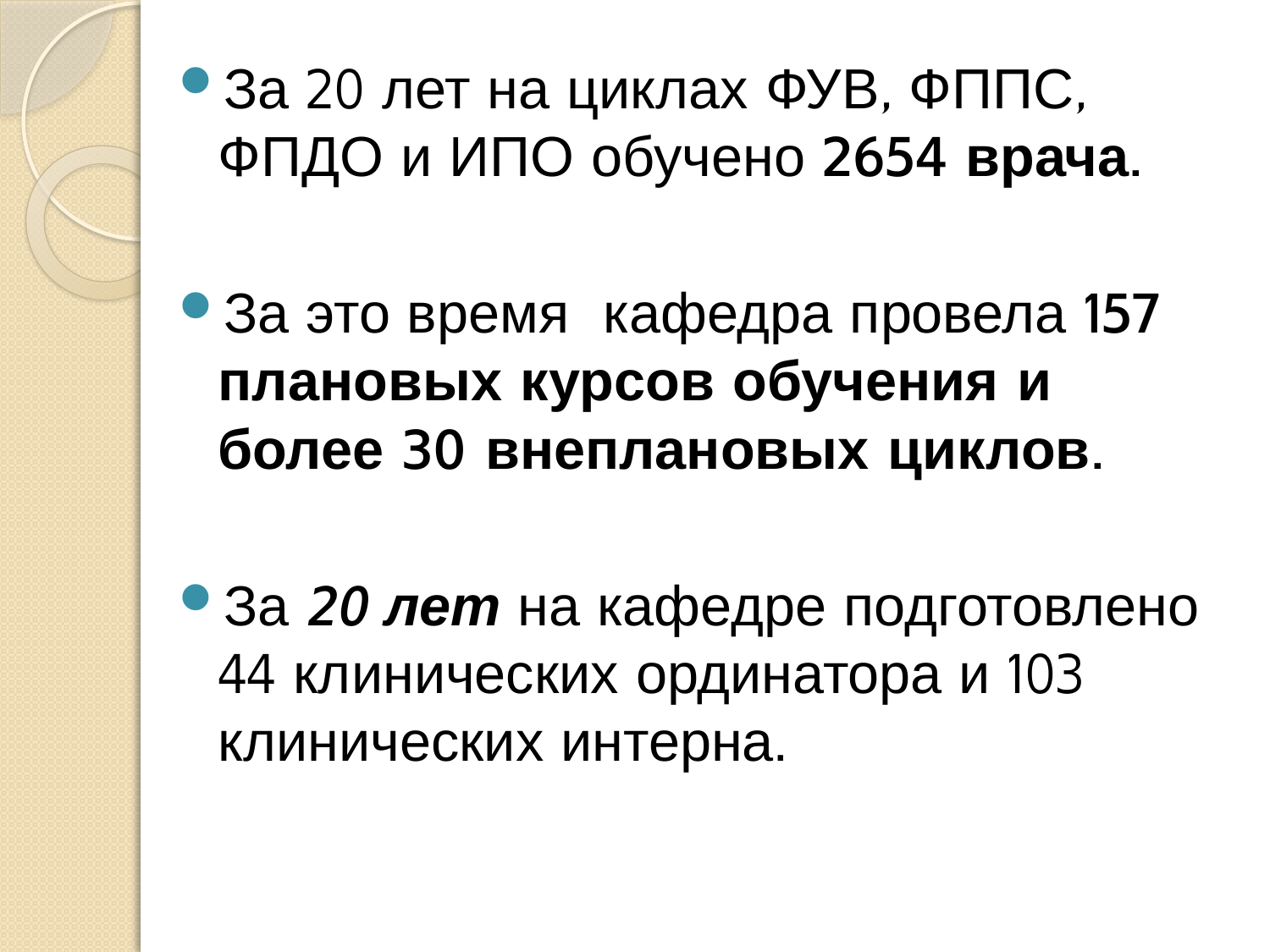

За 20 лет на циклах ФУВ, ФППС, ФПДО и ИПО обучено 2654 врача.

За это время  кафедра провела 157 плановых курсов обучения и более 30 внеплановых циклов.

За 20 лет на кафедре подготовлено 44 клинических ординатора и 103 клинических интерна.